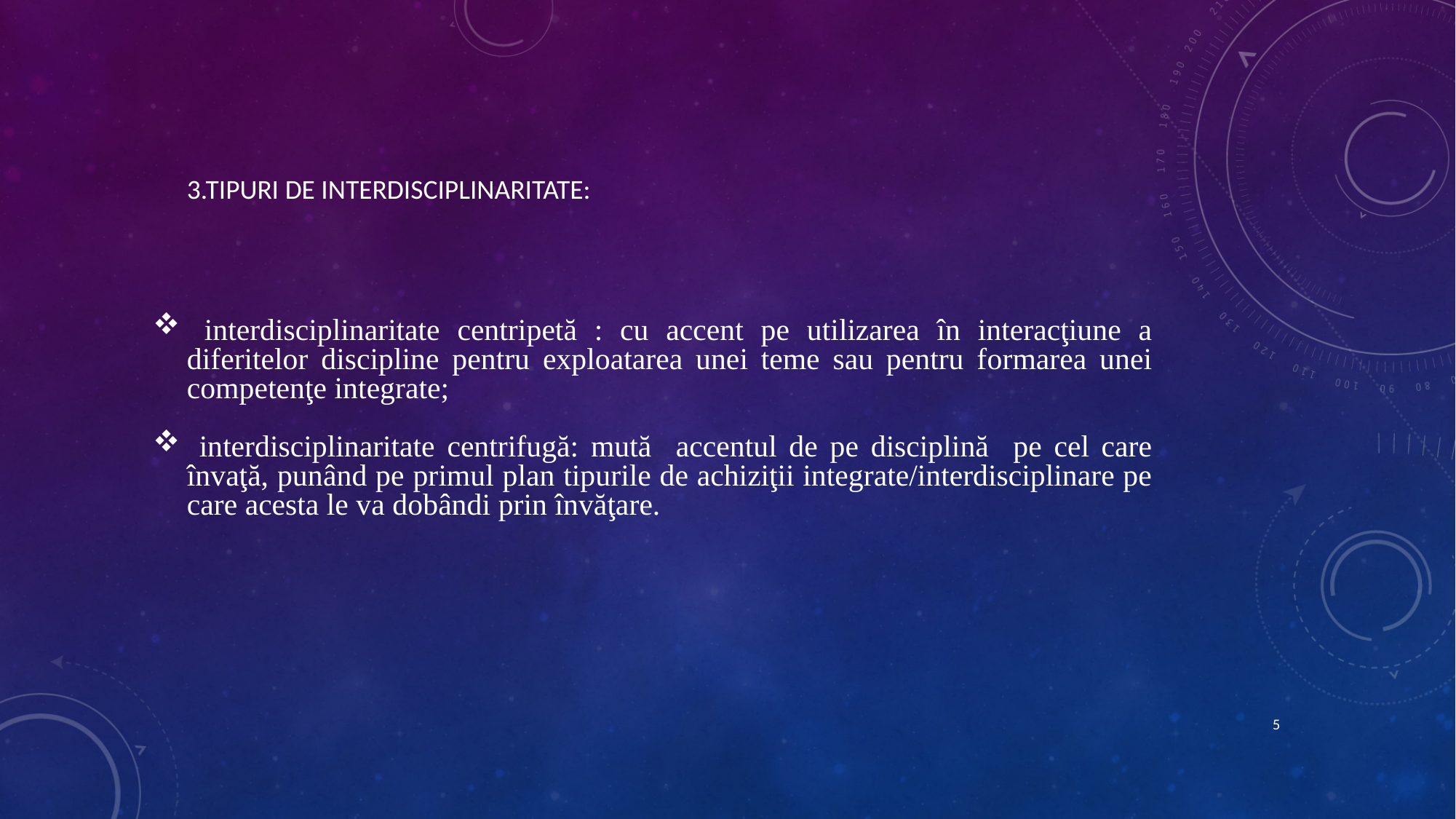

3.TIPURI DE INTERDISCIPLINARITATE:
 interdisciplinaritate centripetă : cu accent pe utilizarea în interacţiune a diferitelor discipline pentru exploatarea unei teme sau pentru formarea unei competenţe integrate;

 interdisciplinaritate centrifugă: mută  accentul de pe disciplină  pe cel care învaţă, punând pe primul plan tipurile de achiziţii integrate/interdisciplinare pe care acesta le va dobândi prin învăţare.
5